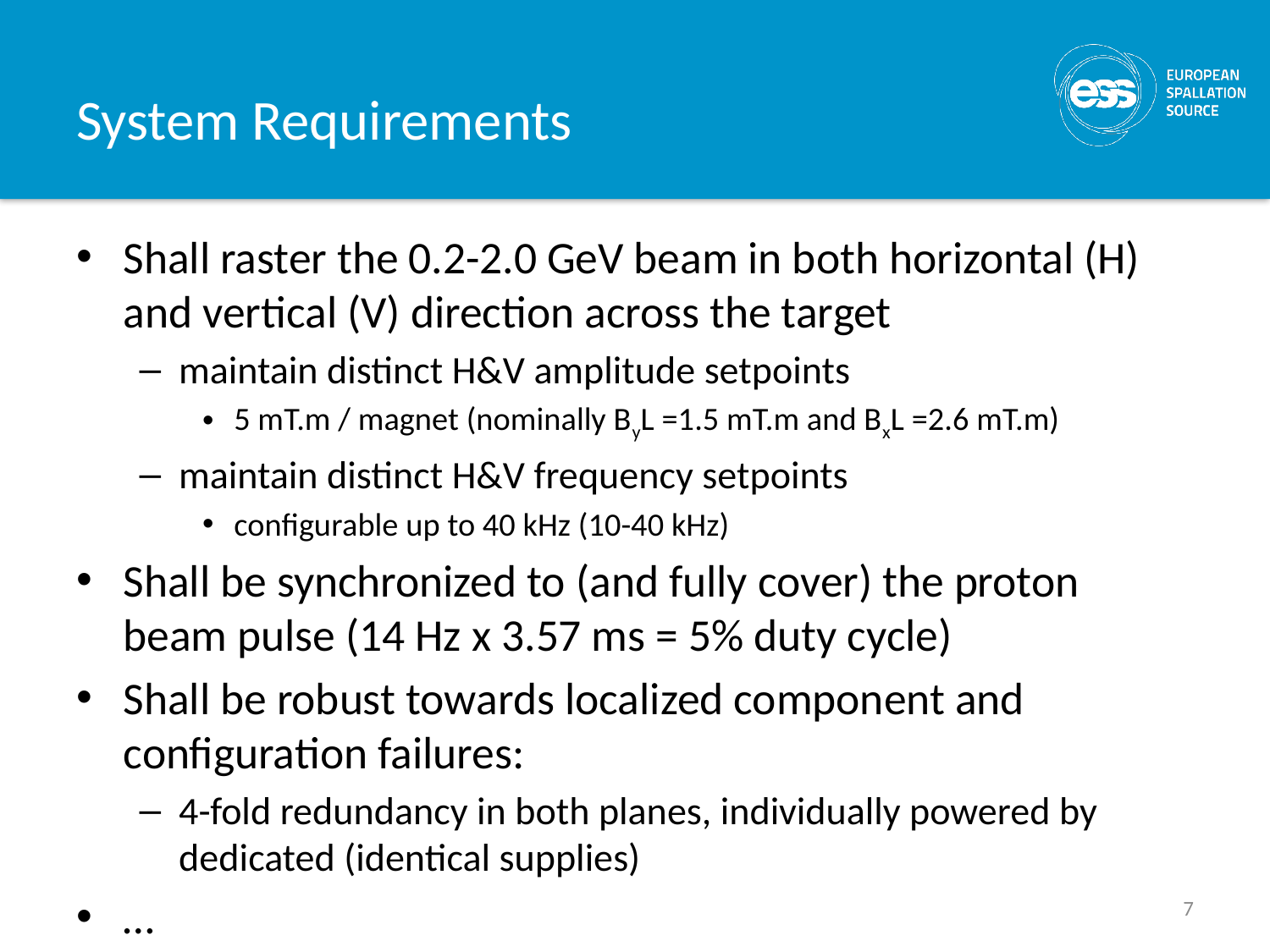

# System Requirements
Shall raster the 0.2-2.0 GeV beam in both horizontal (H) and vertical (V) direction across the target
maintain distinct H&V amplitude setpoints
5 mT.m / magnet (nominally ByL =1.5 mT.m and BxL =2.6 mT.m)
maintain distinct H&V frequency setpoints
configurable up to 40 kHz (10-40 kHz)
Shall be synchronized to (and fully cover) the proton beam pulse (14 Hz x 3.57 ms = 5% duty cycle)
Shall be robust towards localized component and configuration failures:
4-fold redundancy in both planes, individually powered by dedicated (identical supplies)
…

7